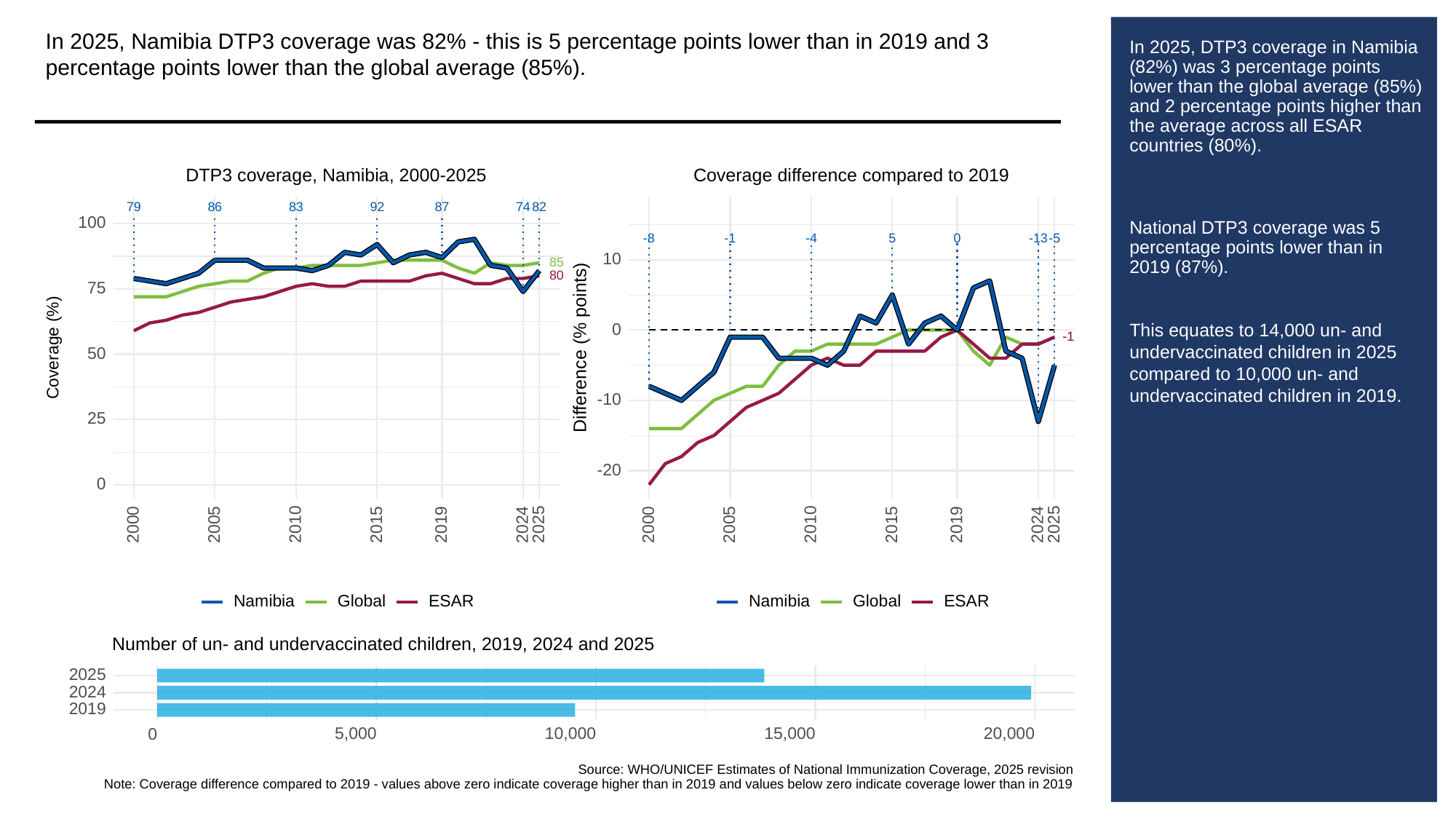

In 2025, Namibia DTP3 coverage was 82% - this is 5 percentage points lower than in 2019 and 3 percentage points lower than the global average (85%).
# In 2025, DTP3 coverage in Namibia (82%) was 3 percentage points lower than the global average (85%) and 2 percentage points higher than the average across all ESAR countries (80%).

National DTP3 coverage was 5 percentage points lower than in 2019 (87%).

This equates to 14,000 un- and undervaccinated children in 2025 compared to 10,000 un- and undervaccinated children in 2019.

Coverage difference compared to 2019
DTP3 coverage, Namibia, 2000-2025

83
79
86
92
87
82
74
100

-13
-8
0
-1
5
-5
-4

10

85

80

75

0

-1
-1
Difference (% points)
Coverage (%)
50

-10

25

-20

0

2000
2005
2010
2015
2019
2024
2025
2000
2005
2010
2015
2019
2024
2025
Global
ESAR
Global
ESAR
Namibia
Namibia

Number of un- and undervaccinated children, 2019, 2024 and 2025

2025

2024

2019

5,000
10,000
15,000
20,000
0
Source: WHO/UNICEF Estimates of National Immunization Coverage, 2025 revision
Note: Coverage difference compared to 2019 - values above zero indicate coverage higher than in 2019 and values below zero indicate coverage lower than in 2019